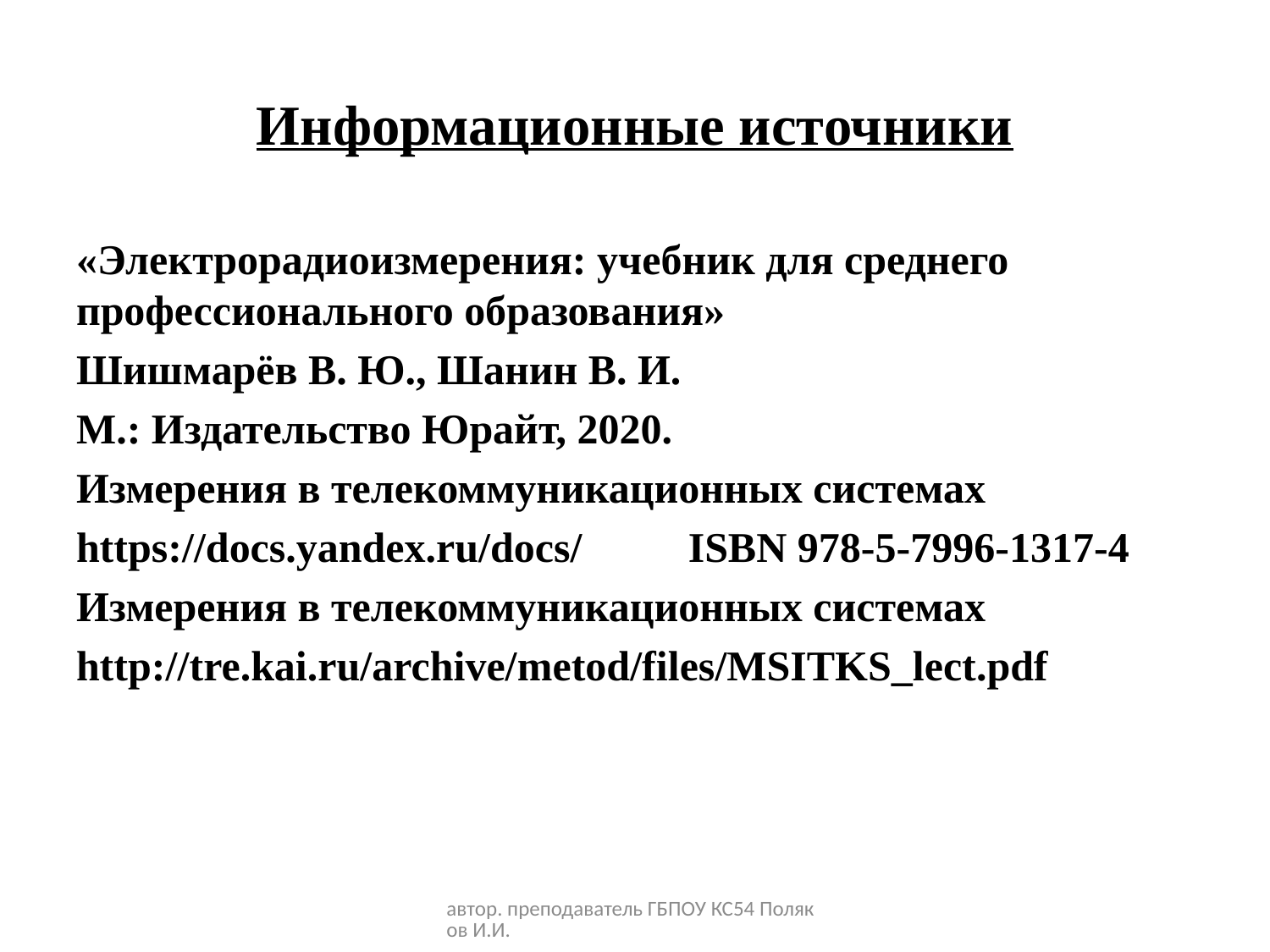

# Информационные источники
«Электрорадиоизмерения: учебник для среднего профессионального образования»
Шишмарёв В. Ю., Шанин В. И.
М.: Издательство Юрайт, 2020.
Измерения в телекоммуникационных системах
https://docs.yandex.ru/docs/          ISBN 978-5-7996-1317-4
Измерения в телекоммуникационных системах
http://tre.kai.ru/archive/metod/files/MSITKS_lect.pdf

автор. преподаватель ГБПОУ КС54 Поляков И.И.